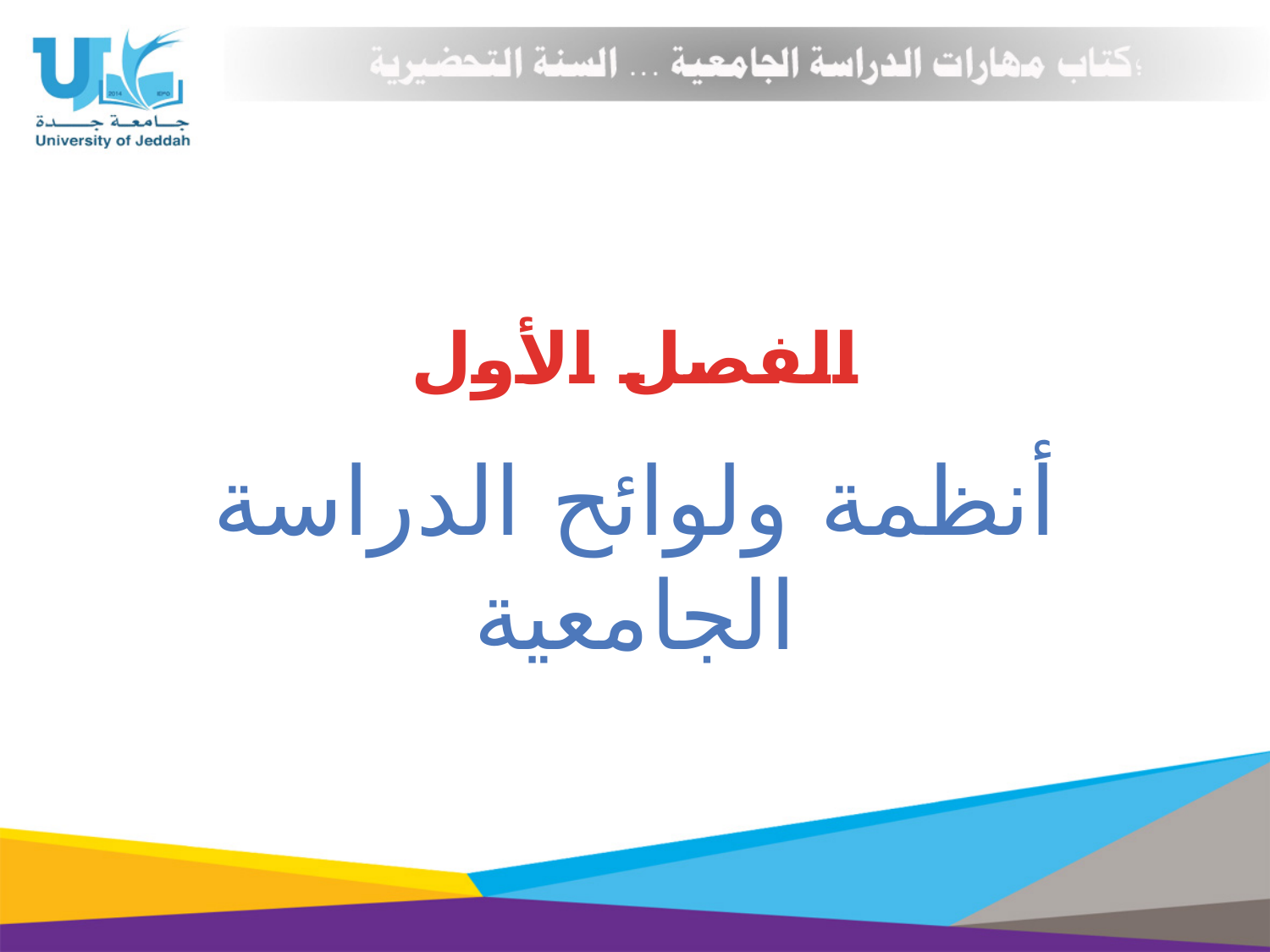

# الفصل الأول
أنظمة ولوائح الدراسة الجامعية